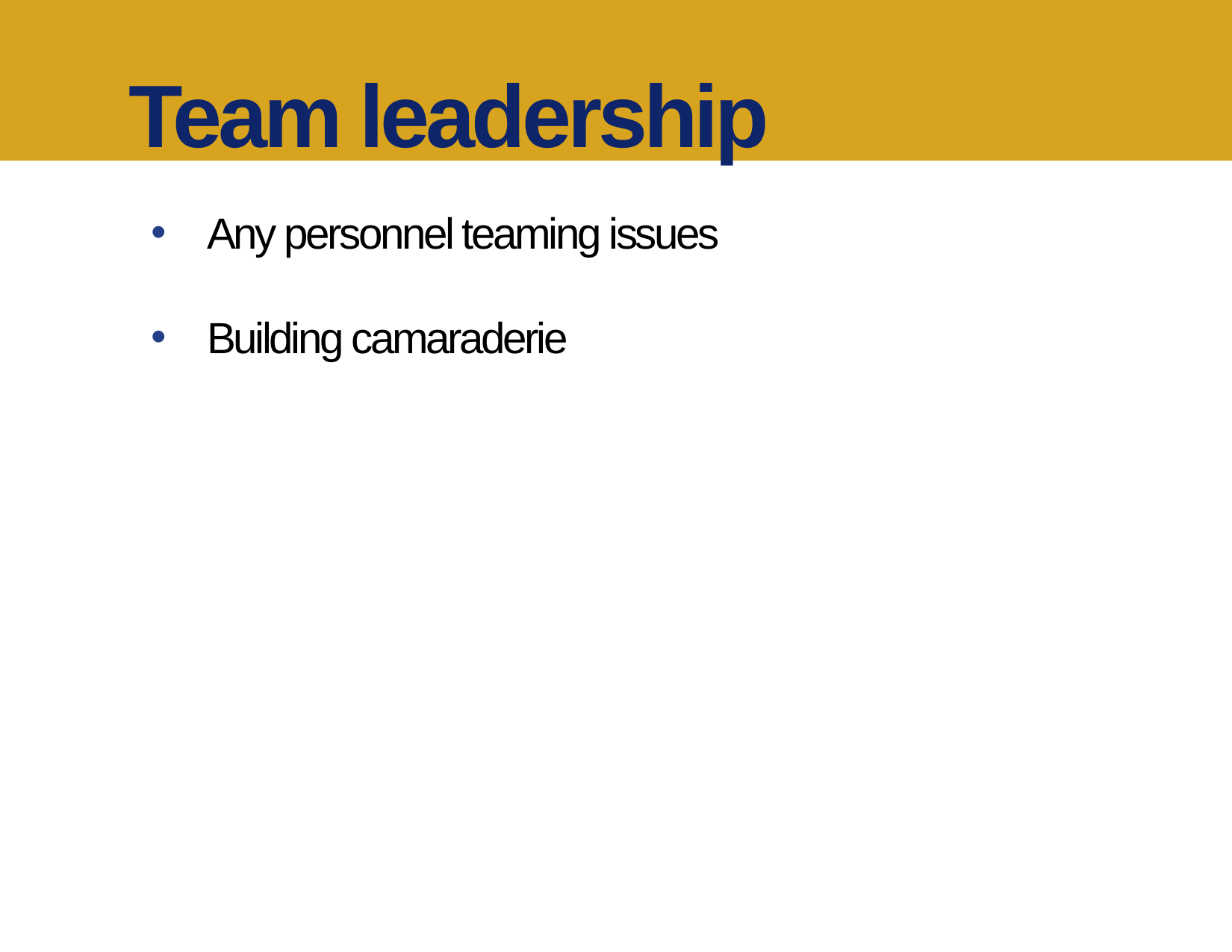

Team leadership
Any personnel teaming issues

Building camaraderie